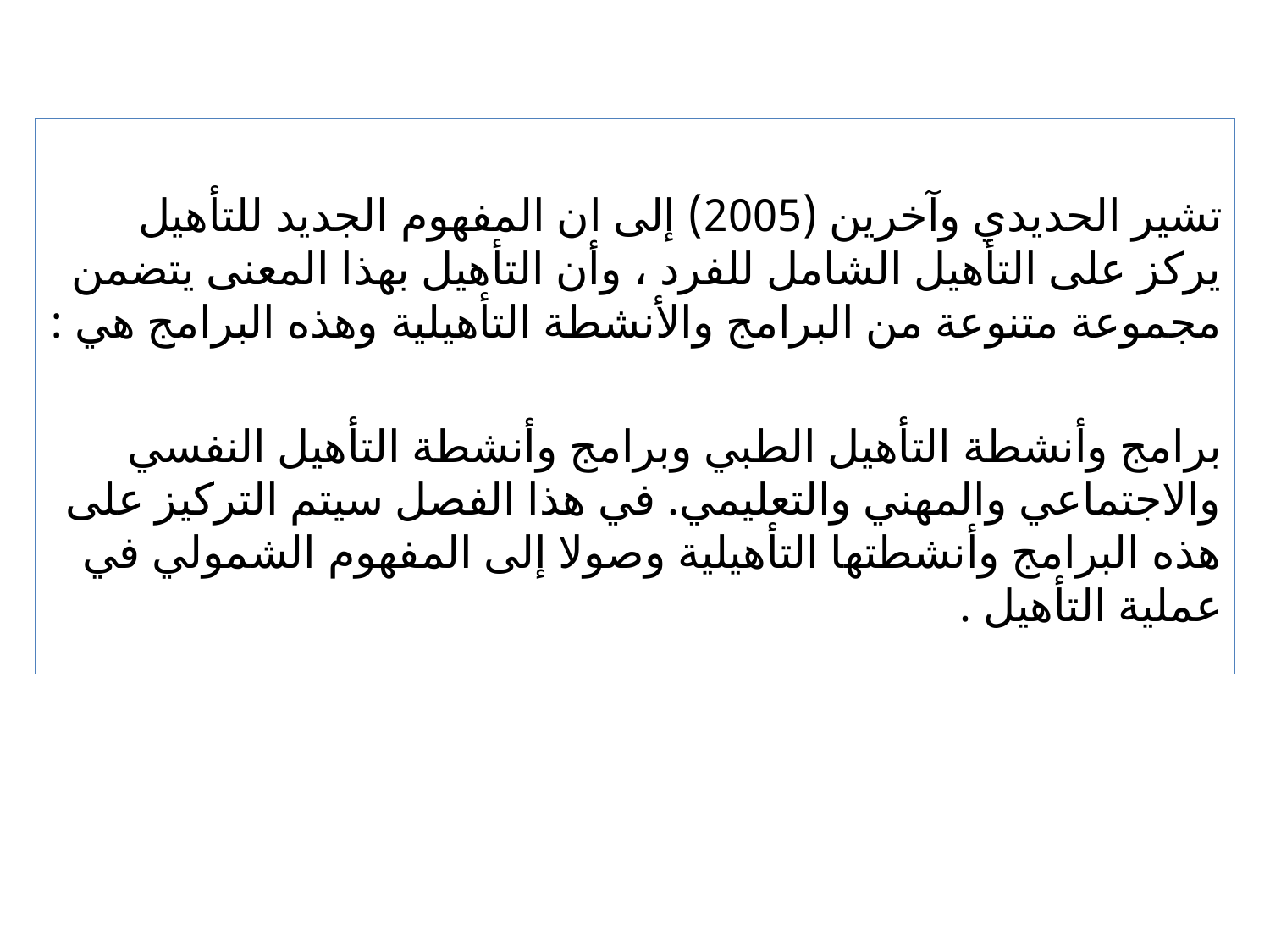

تشير الحديدي وآخرين (2005) إلى ان المفهوم الجديد للتأهيل يركز على التأهيل الشامل للفرد ، وأن التأهيل بهذا المعنى يتضمن مجموعة متنوعة من البرامج والأنشطة التأهيلية وهذه البرامج هي :

برامج وأنشطة التأهيل الطبي وبرامج وأنشطة التأهيل النفسي والاجتماعي والمهني والتعليمي. في هذا الفصل سيتم التركيز على هذه البرامج وأنشطتها التأهيلية وصولا إلى المفهوم الشمولي في عملية التأهيل .